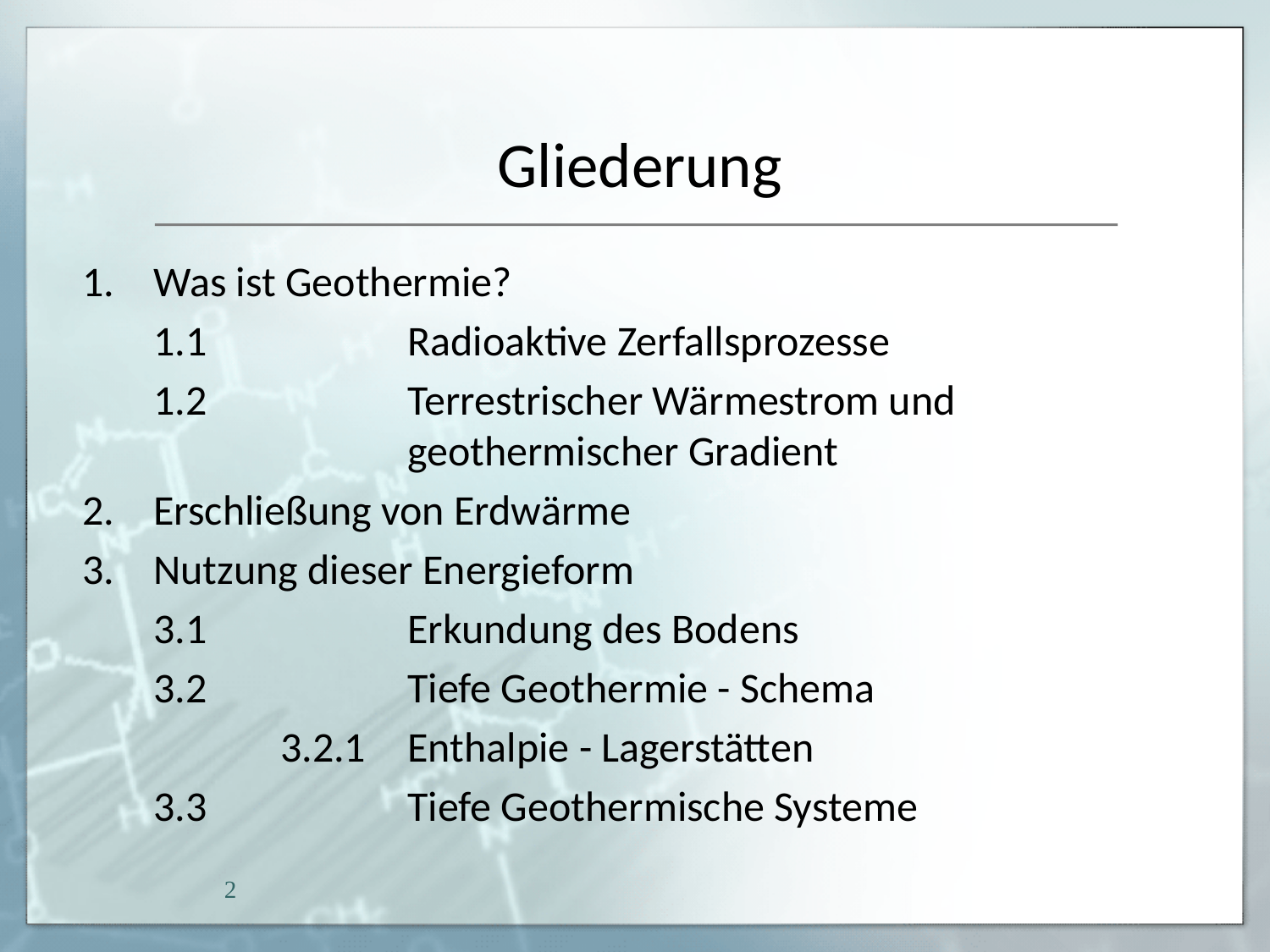

# Gliederung
1.	Was ist Geothermie?
	1.1		Radioaktive Zerfallsprozesse
	1.2		Terrestrischer Wärmestrom und 				geothermischer Gradient
2. 	Erschließung von Erdwärme
3.	Nutzung dieser Energieform
	3.1		Erkundung des Bodens
	3.2		Tiefe Geothermie - Schema
		3.2.1	Enthalpie - Lagerstätten
	3.3		Tiefe Geothermische Systeme

2